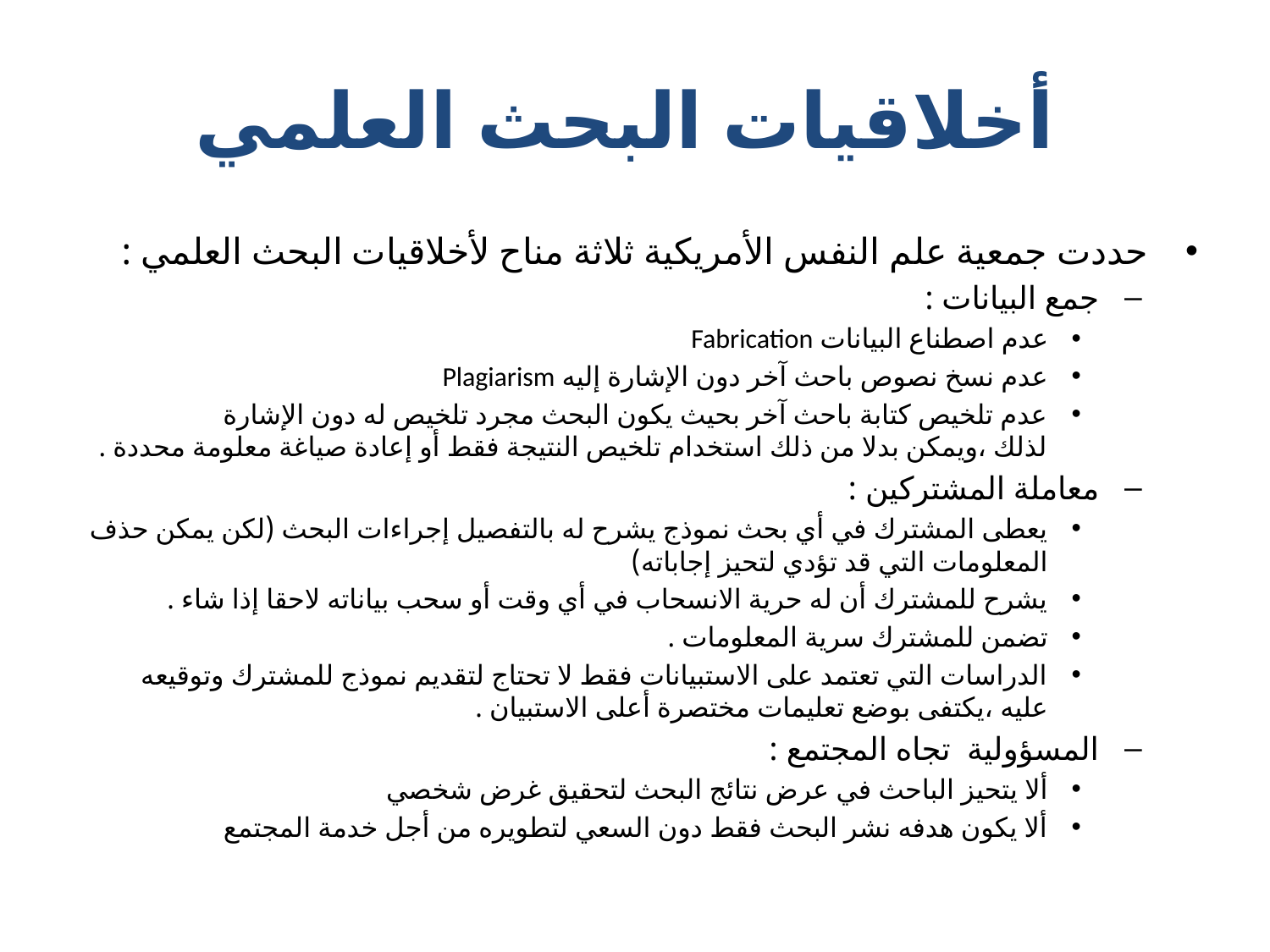

# أخلاقيات البحث العلمي
حددت جمعية علم النفس الأمريكية ثلاثة مناح لأخلاقيات البحث العلمي :
جمع البيانات :
عدم اصطناع البيانات Fabrication
عدم نسخ نصوص باحث آخر دون الإشارة إليه Plagiarism
عدم تلخيص كتابة باحث آخر بحيث يكون البحث مجرد تلخيص له دون الإشارة لذلك ،ويمكن بدلا من ذلك استخدام تلخيص النتيجة فقط أو إعادة صياغة معلومة محددة .
معاملة المشتركين :
يعطى المشترك في أي بحث نموذج يشرح له بالتفصيل إجراءات البحث (لكن يمكن حذف المعلومات التي قد تؤدي لتحيز إجاباته)
يشرح للمشترك أن له حرية الانسحاب في أي وقت أو سحب بياناته لاحقا إذا شاء .
تضمن للمشترك سرية المعلومات .
الدراسات التي تعتمد على الاستبيانات فقط لا تحتاج لتقديم نموذج للمشترك وتوقيعه عليه ،يكتفى بوضع تعليمات مختصرة أعلى الاستبيان .
المسؤولية  تجاه المجتمع :
ألا يتحيز الباحث في عرض نتائج البحث لتحقيق غرض شخصي
ألا يكون هدفه نشر البحث فقط دون السعي لتطويره من أجل خدمة المجتمع